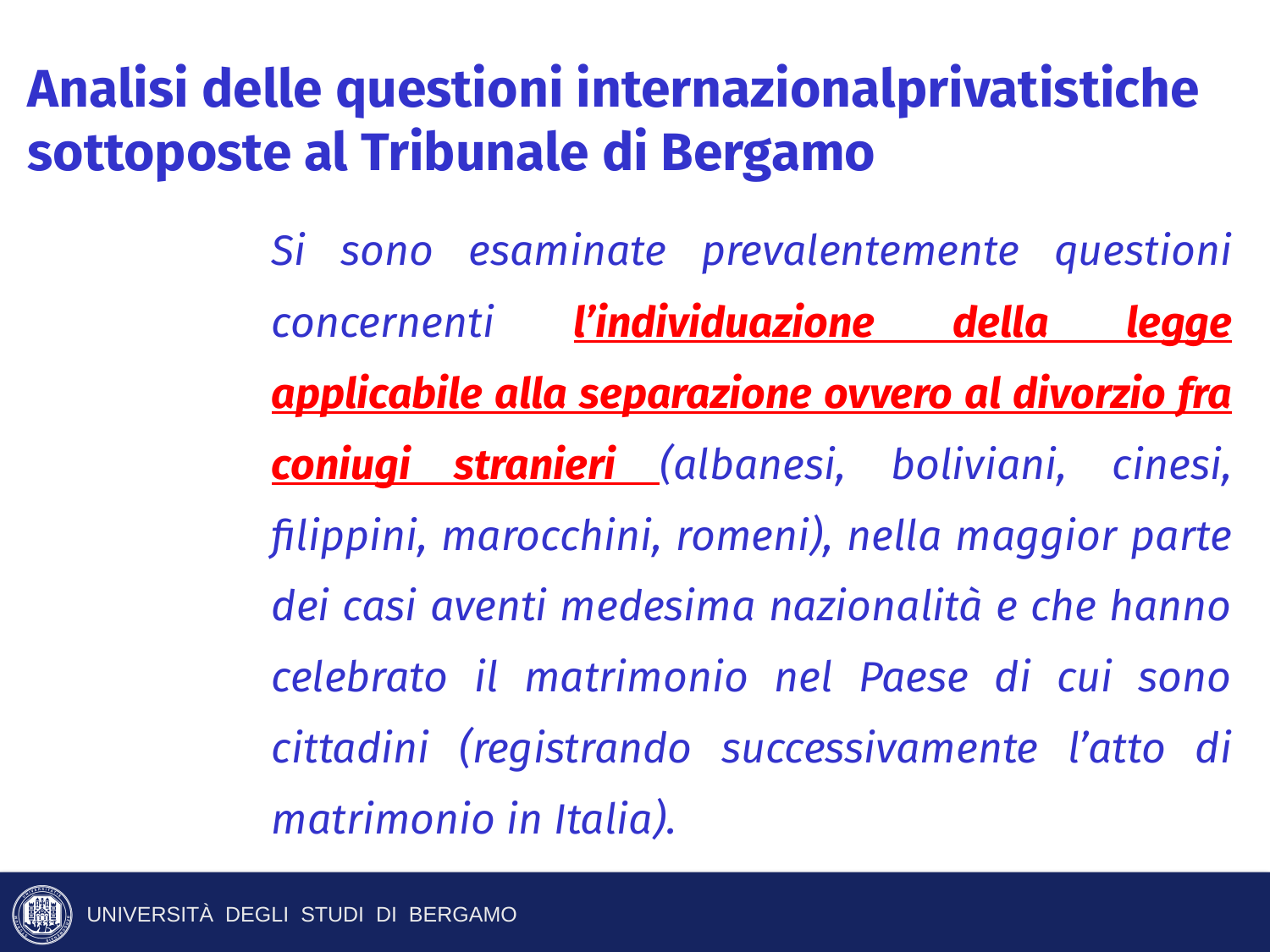

# Analisi delle questioni internazionalprivatistiche sottoposte al Tribunale di Bergamo
Si sono esaminate prevalentemente questioni concernenti l’individuazione della legge applicabile alla separazione ovvero al divorzio fra coniugi stranieri (albanesi, boliviani, cinesi, filippini, marocchini, romeni), nella maggior parte dei casi aventi medesima nazionalità e che hanno celebrato il matrimonio nel Paese di cui sono cittadini (registrando successivamente l’atto di matrimonio in Italia).